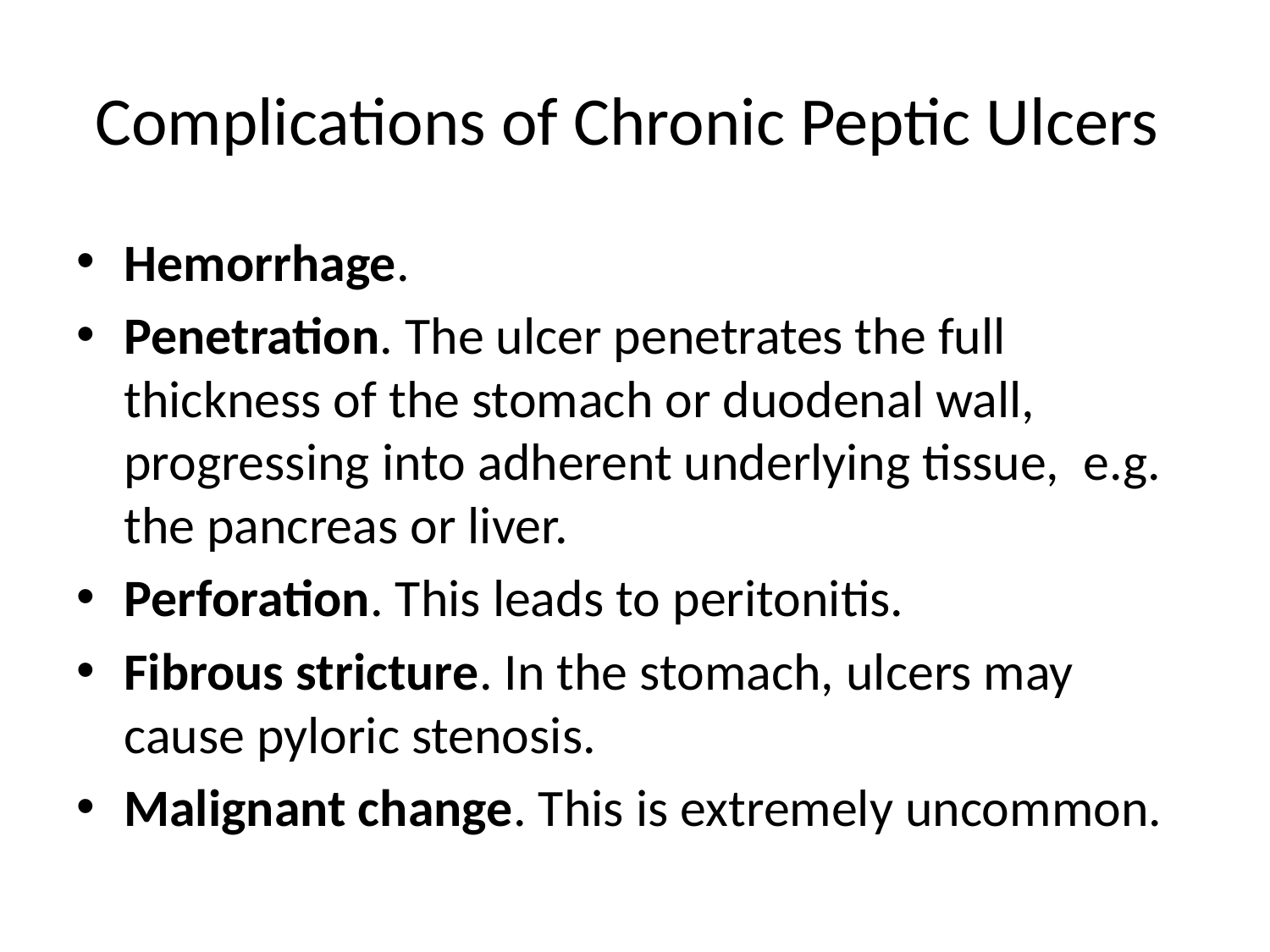

# Complications of Chronic Peptic Ulcers
Hemorrhage.
Penetration. The ulcer penetrates the full thickness of the stomach or duodenal wall, progressing into adherent underlying tissue,  e.g. the pancreas or liver.
Perforation. This leads to peritonitis.
Fibrous stricture. In the stomach, ulcers may cause pyloric stenosis.
Malignant change. This is extremely uncommon.